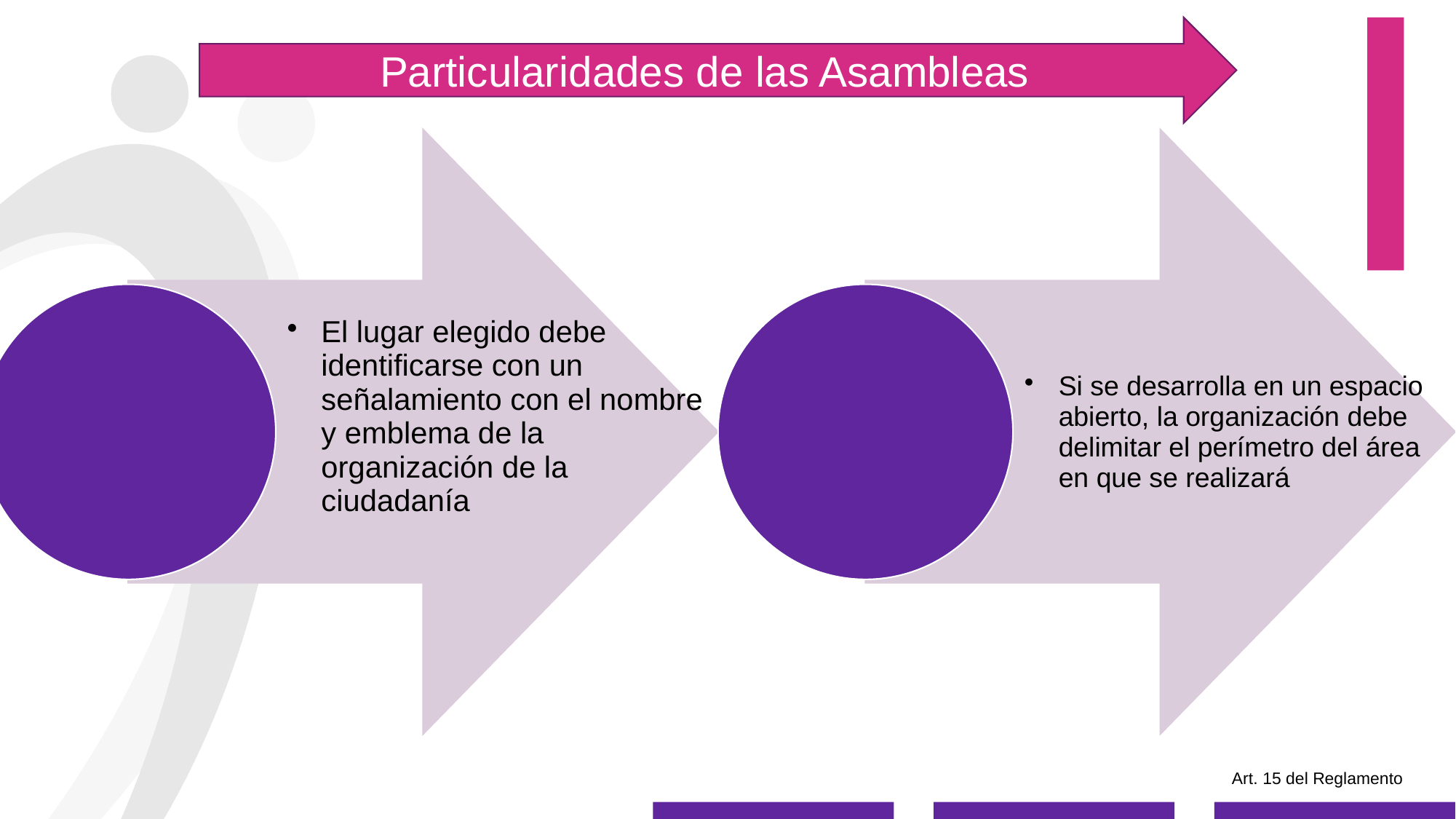

El lugar elegido debe identificarse con un señalamiento con el nombre y emblema de la organización de la ciudadanía
Si se desarrolla en un espacio abierto, la organización debe delimitar el perímetro del área en que se realizará
Particularidades de las Asambleas

Art. 15 del Reglamento